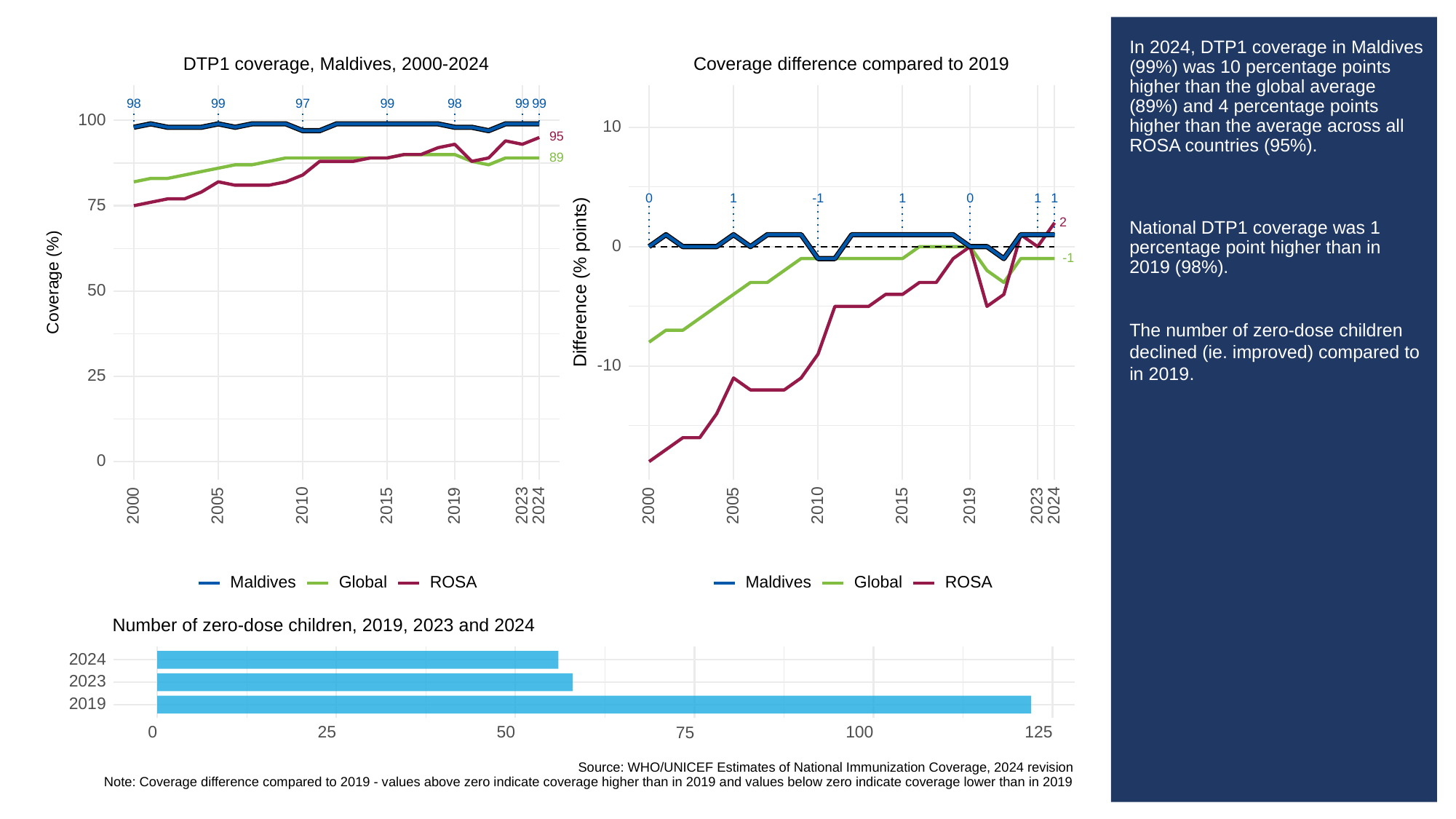

# In 2024, DTP1 coverage in Maldives (99%) was 10 percentage points higher than the global average (89%) and 4 percentage points higher than the average across all ROSA countries (95%).

National DTP1 coverage was 1 percentage point higher than in 2019 (98%).

The number of zero-dose children declined (ie. improved) compared to in 2019.

Coverage difference compared to 2019
DTP1 coverage, Maldives, 2000-2024

98
99
97
99
98
99
99

100

10

95

89

0
0
1
-1
1
1
1
75

2

0

-1
Difference (% points)
Coverage (%)
50

-10

25

0

2023
2023
2000
2005
2010
2015
2019
2024
2000
2005
2010
2015
2019
2024
ROSA
ROSA
Global
Global
Maldives
Maldives

Number of zero-dose children, 2019, 2023 and 2024

2024

2023

2019

0
25
50
100
125
75
Source: WHO/UNICEF Estimates of National Immunization Coverage, 2024 revision
Note: Coverage difference compared to 2019 - values above zero indicate coverage higher than in 2019 and values below zero indicate coverage lower than in 2019